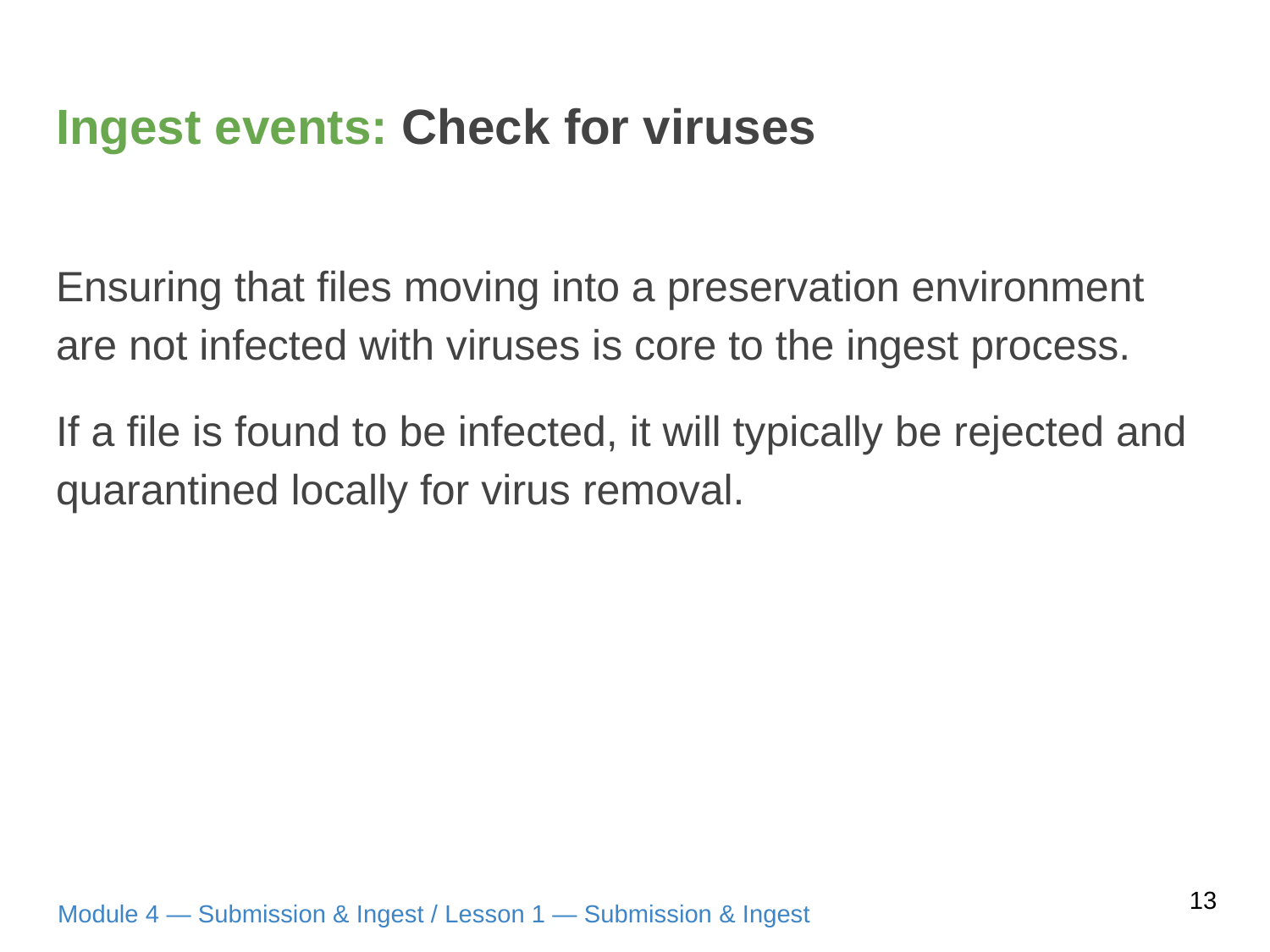

# Ingest events: Check for viruses
Ensuring that files moving into a preservation environment are not infected with viruses is core to the ingest process.
If a file is found to be infected, it will typically be rejected and quarantined locally for virus removal.
13
Module 4 — Submission & Ingest / Lesson 1 — Submission & Ingest